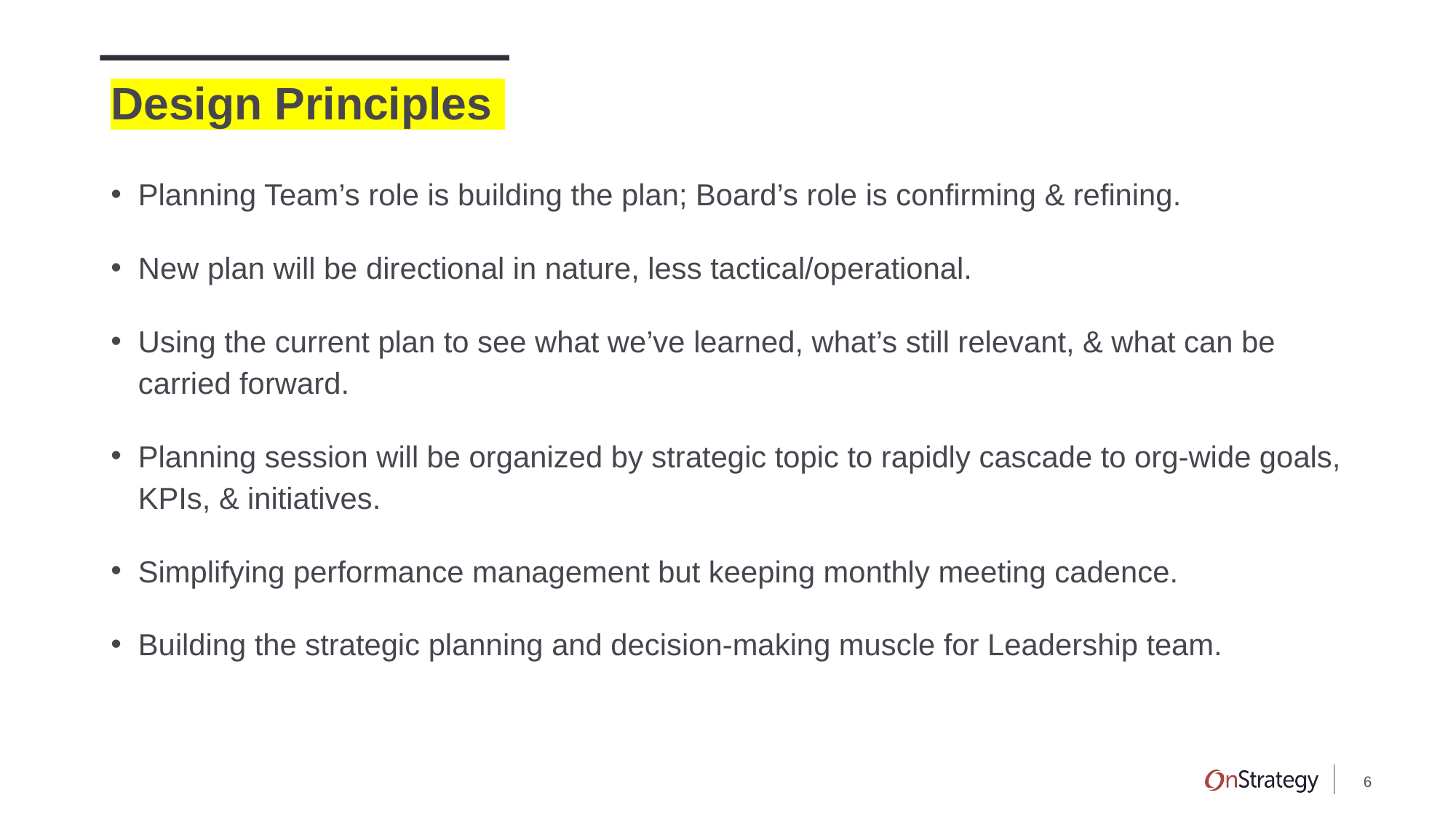

# Design Principles
Planning Team’s role is building the plan; Board’s role is confirming & refining.
New plan will be directional in nature, less tactical/operational.
Using the current plan to see what we’ve learned, what’s still relevant, & what can be carried forward.
Planning session will be organized by strategic topic to rapidly cascade to org-wide goals, KPIs, & initiatives.
Simplifying performance management but keeping monthly meeting cadence.
Building the strategic planning and decision-making muscle for Leadership team.

6